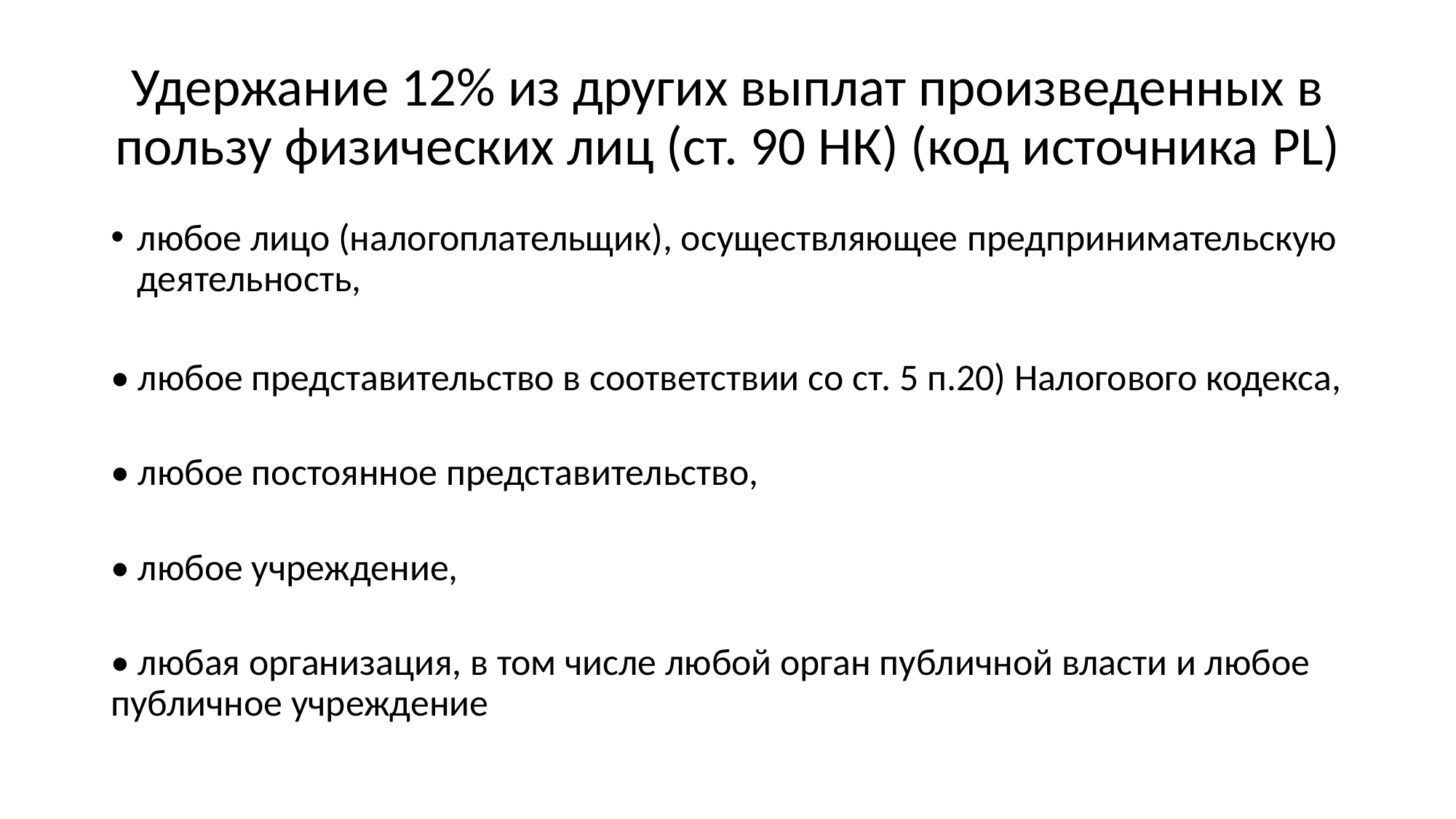

# Удержание 12% из других выплат произведенных в пользу физических лиц (ст. 90 НК) (код источника PL)
любое лицо (налогоплательщик), осуществляющее предпринимательскую деятельность,
• любое представительство в соответствии со ст. 5 п.20) Налогового кодекса,
• любое постоянное представительство,
• любое учреждение,
• любая организация, в том числе любой орган публичной власти и любое публичное учреждение